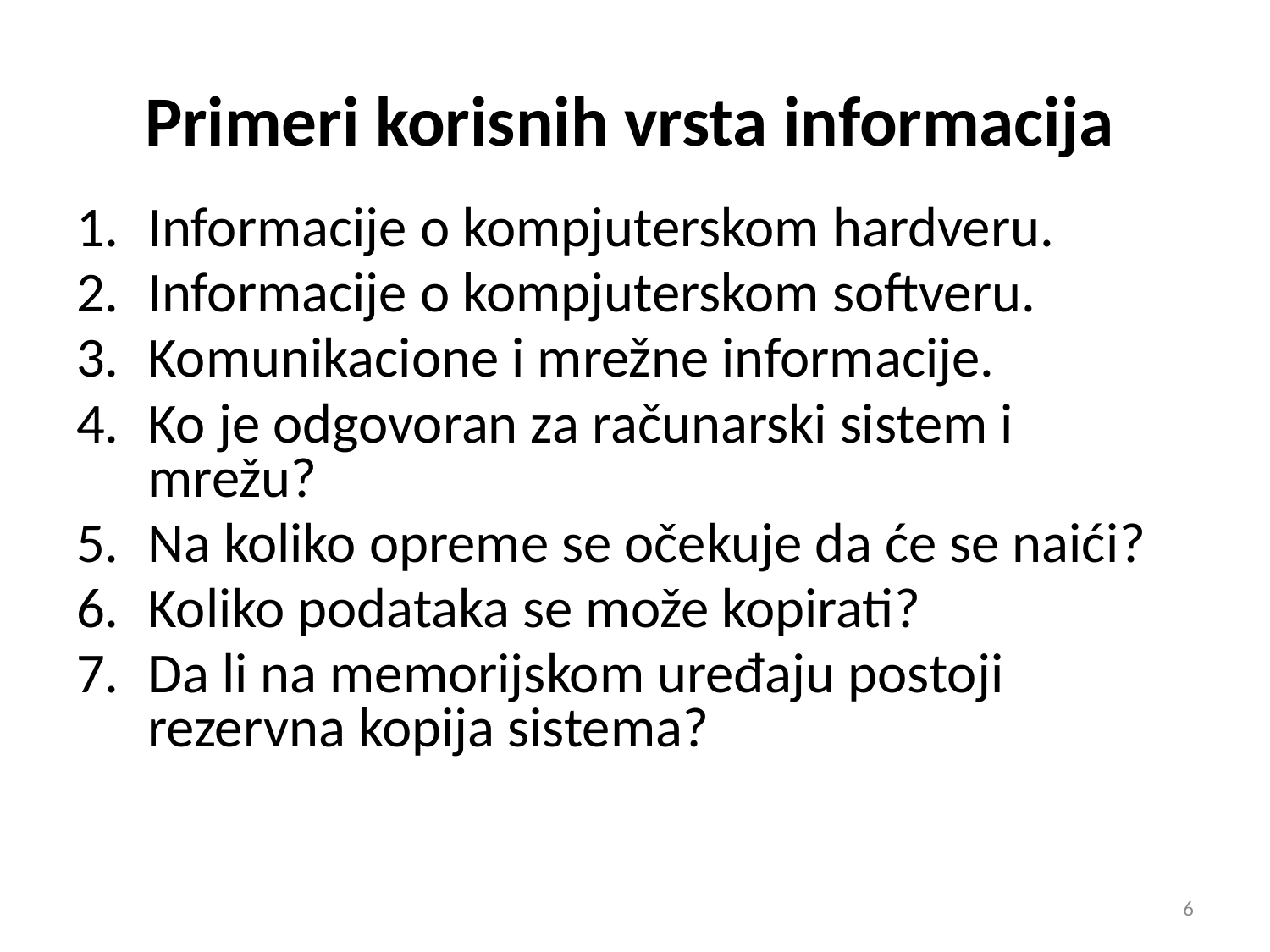

# Primeri korisnih vrsta informacija
Informacije o kompjuterskom hardveru.
Informacije o kompjuterskom softveru.
Komunikacione i mrežne informacije.
Ko je odgovoran za računarski sistem i mrežu?
Na koliko opreme se očekuje da će se naići?
Koliko podataka se može kopirati?
Da li na memorijskom uređaju postoji  rezervna kopija sistema?
6